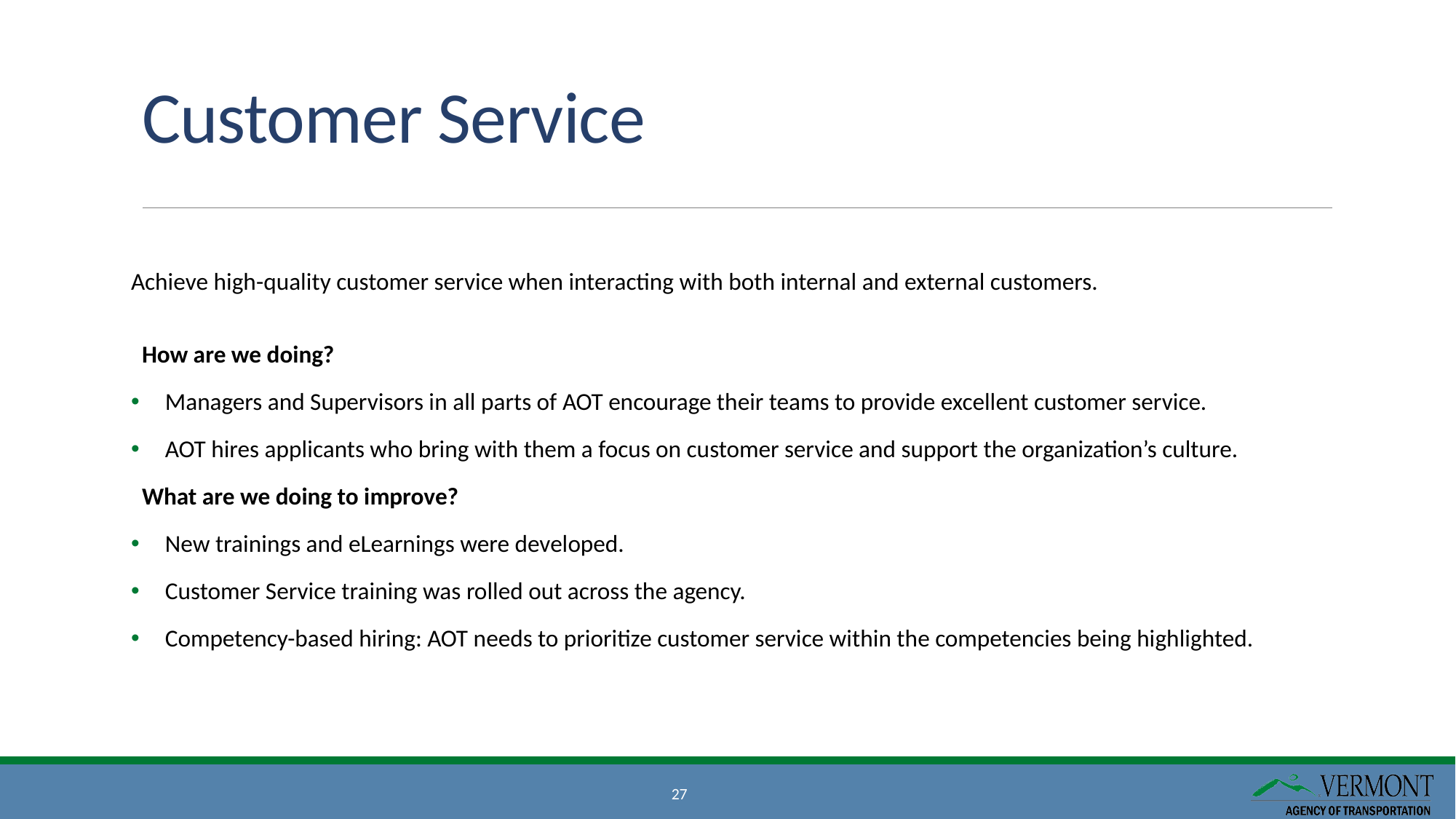

# Customer Service

Achieve high-quality customer service when interacting with both internal and external customers.
How are we doing?
Managers and Supervisors in all parts of AOT encourage their teams to provide excellent customer service.
AOT hires applicants who bring with them a focus on customer service and support the organization’s culture.
What are we doing to improve?
New trainings and eLearnings were developed.
Customer Service training was rolled out across the agency.
Competency-based hiring: AOT needs to prioritize customer service within the competencies being highlighted.
27